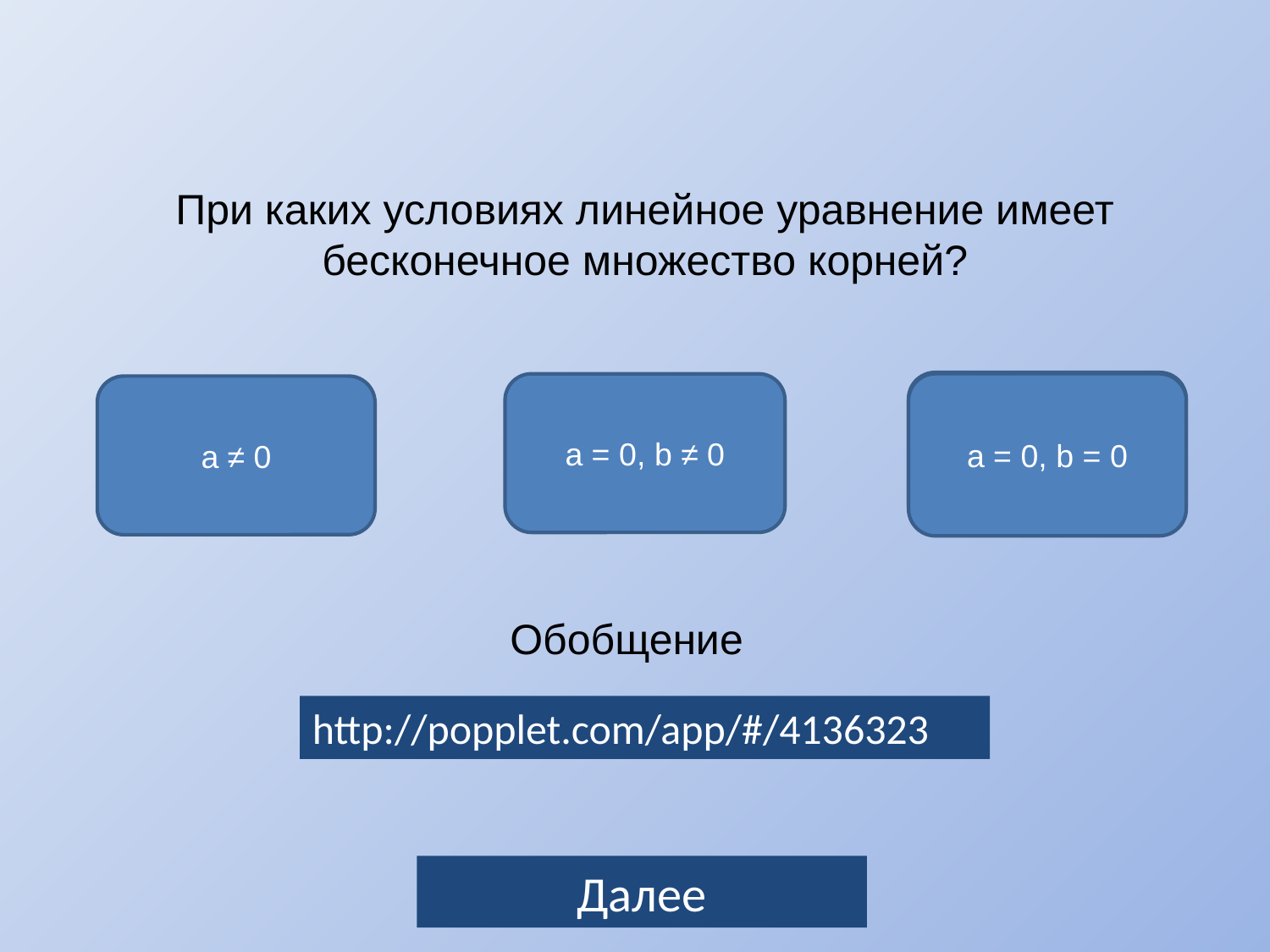

При каких условиях линейное уравнение имеет бесконечное множество корней?
справа
a = 0, b ≠ 0
a = 0, b = 0
а ≠ 0
Обобщение
http://popplet.com/app/#/4136323
Далее